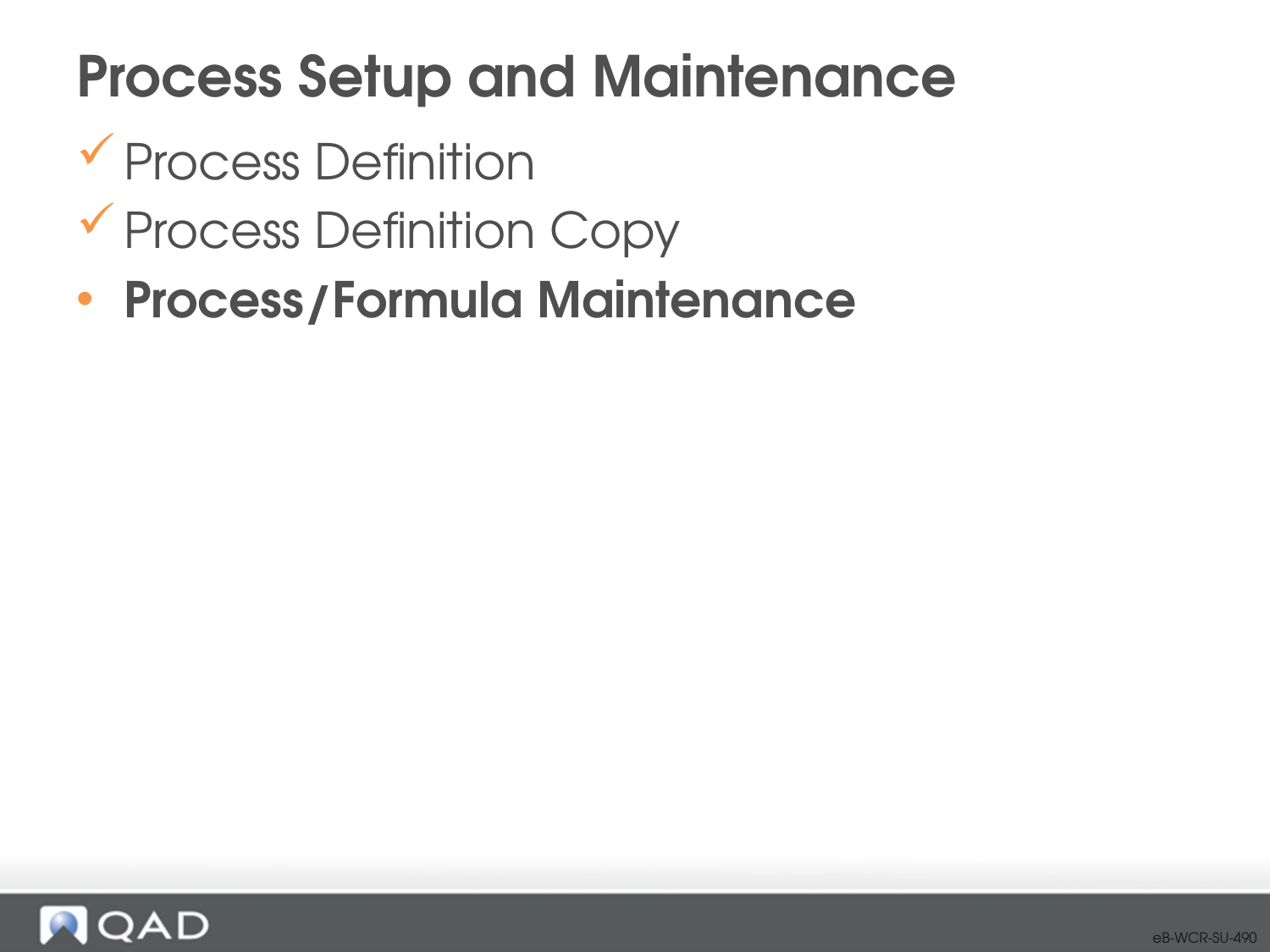

# Process Setup and Maintenance
Process Definition
Process Definition Copy
Process/Formula Maintenance
eB-WCR-SU-490